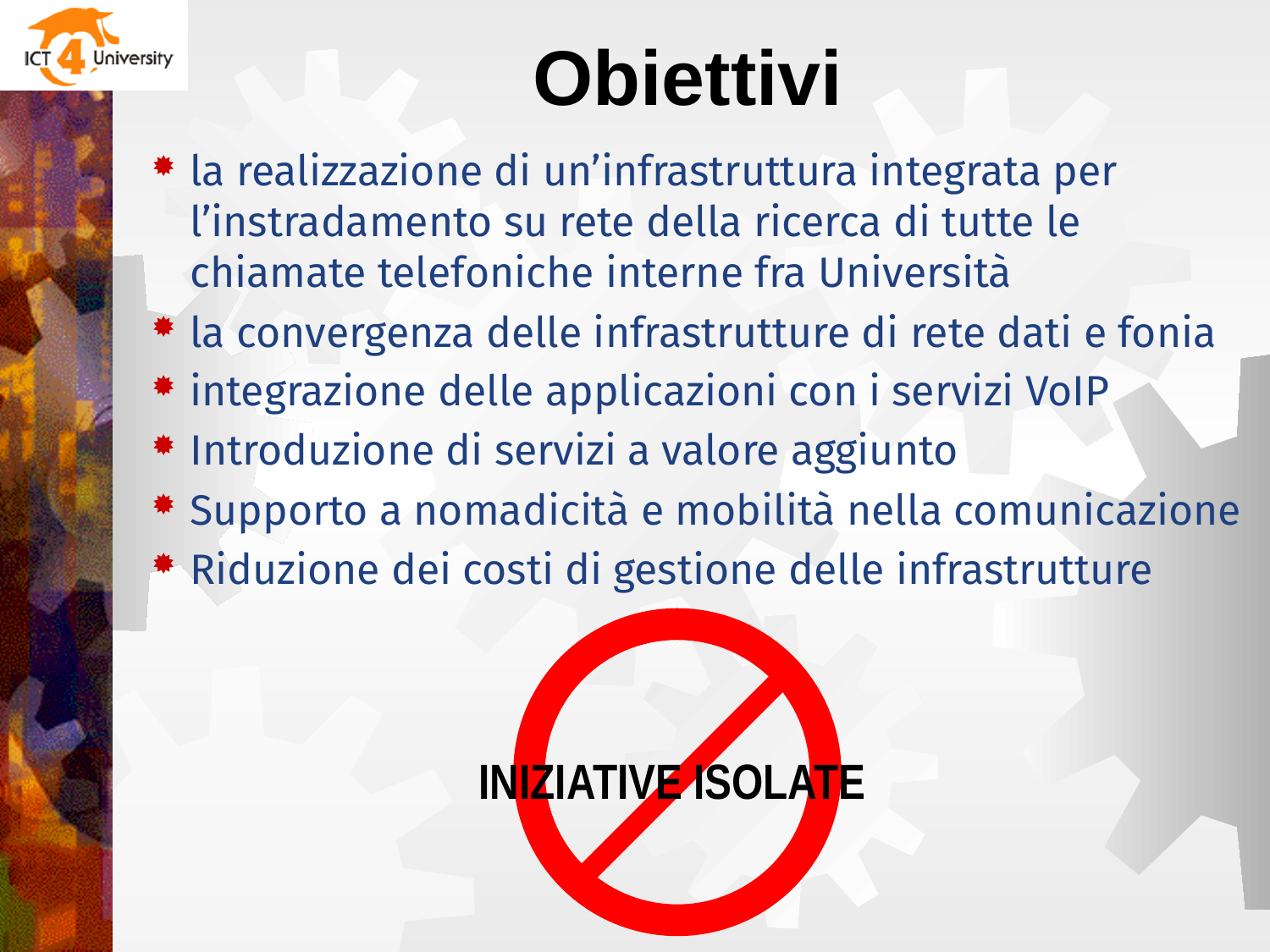

# Obiettivi
la realizzazione di un’infrastruttura integrata per l’instradamento su rete della ricerca di tutte le chiamate telefoniche interne fra Università
la convergenza delle infrastrutture di rete dati e fonia
integrazione delle applicazioni con i servizi VoIP
Introduzione di servizi a valore aggiunto
Supporto a nomadicità e mobilità nella comunicazione
Riduzione dei costi di gestione delle infrastrutture

INIZIATIVE ISOLATE